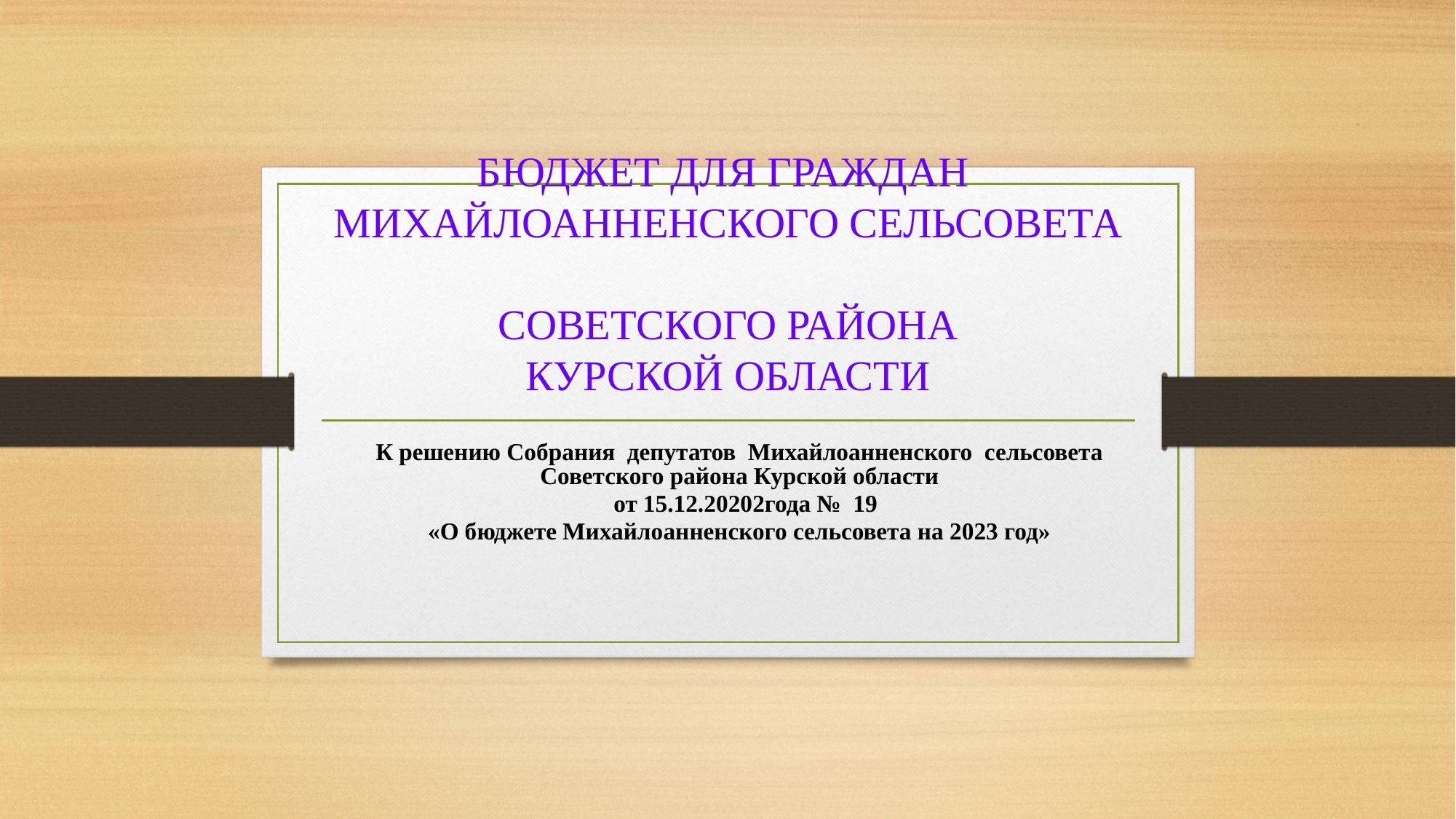

# БЮДЖЕТ ДЛЯ ГРАЖДАН МИХАЙЛОАННЕНСКОГО СЕЛЬСОВЕТА СОВЕТСКОГО РАЙОНА КУРСКОЙ ОБЛАСТИ
К решению Собрания  депутатов  Михайлоанненского  сельсовета Советского района Курской области
  от 15.12.20202года №  19
«О бюджете Михайлоанненского сельсовета на 2023 год»